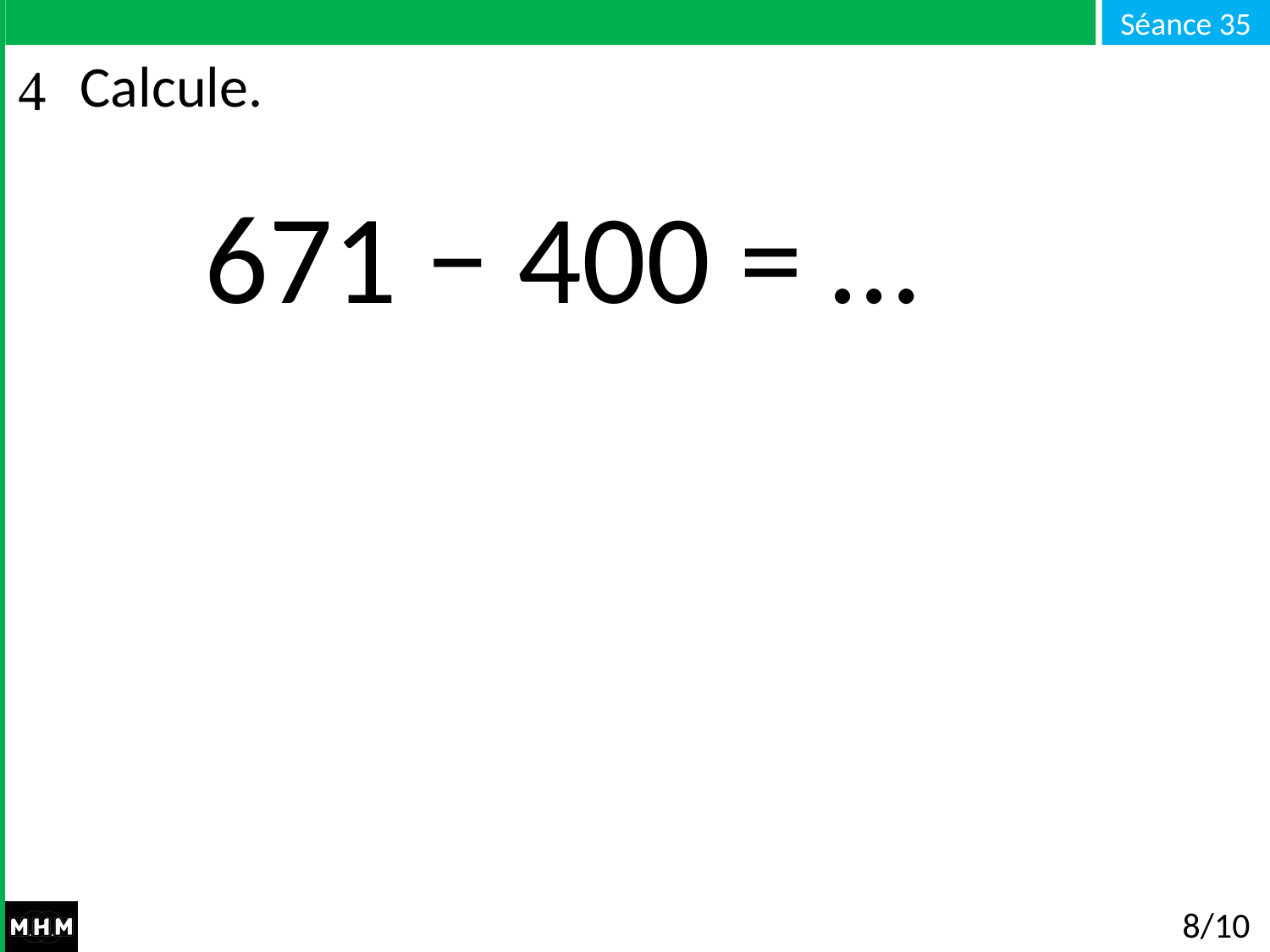

# Calcule.
671 − 400 = …
8/10